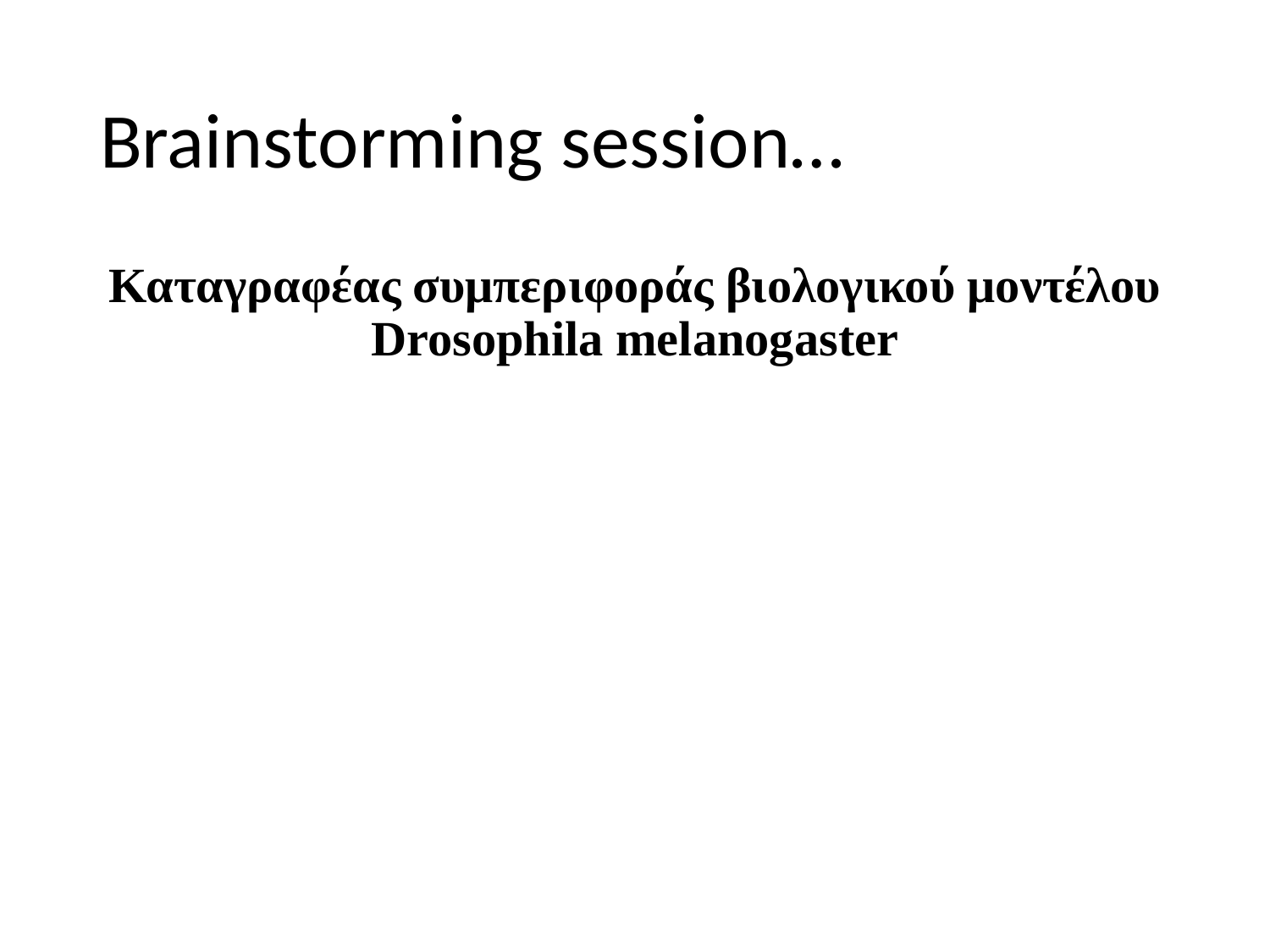

# Brainstorming session…
Καταγραφέας συμπεριφοράς βιολογικού μοντέλου Drosophila melanogaster